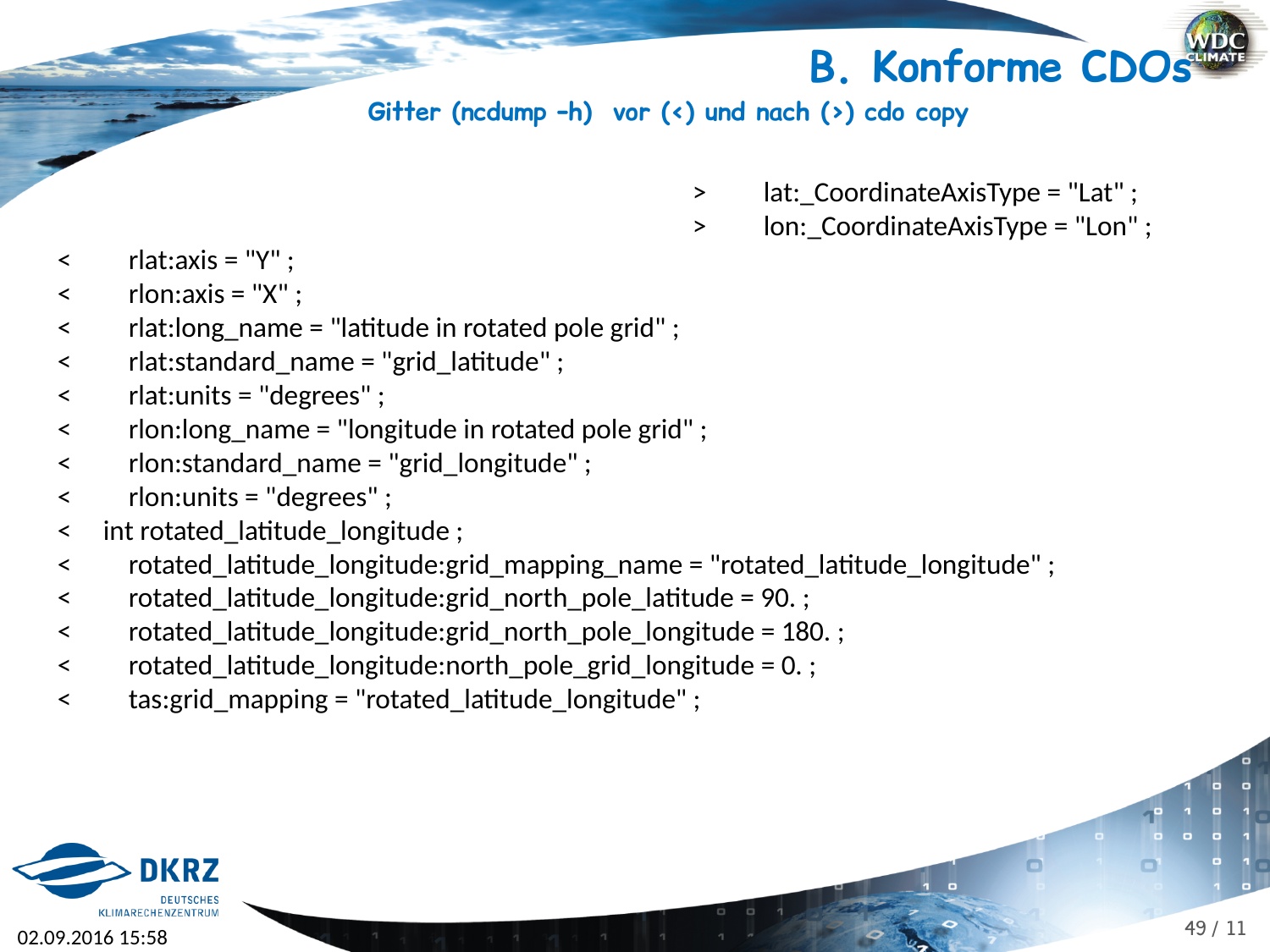

B. Konforme CDOs
 Gitter (ncdump –h)  vor (<) und nach (>) cdo copy
					>         lat:_CoordinateAxisType = "Lat" ;
					>         lon:_CoordinateAxisType = "Lon" ;
<         rlat:axis = "Y" ;
<         rlon:axis = "X" ;
<         rlat:long_name = "latitude in rotated pole grid" ;
<         rlat:standard_name = "grid_latitude" ;
<         rlat:units = "degrees" ;
<         rlon:long_name = "longitude in rotated pole grid" ;
<         rlon:standard_name = "grid_longitude" ;
<         rlon:units = "degrees" ;
<     int rotated_latitude_longitude ;
<         rotated_latitude_longitude:grid_mapping_name = "rotated_latitude_longitude" ;
<         rotated_latitude_longitude:grid_north_pole_latitude = 90. ;
<         rotated_latitude_longitude:grid_north_pole_longitude = 180. ;
<         rotated_latitude_longitude:north_pole_grid_longitude = 0. ;
<         tas:grid_mapping = "rotated_latitude_longitude" ;